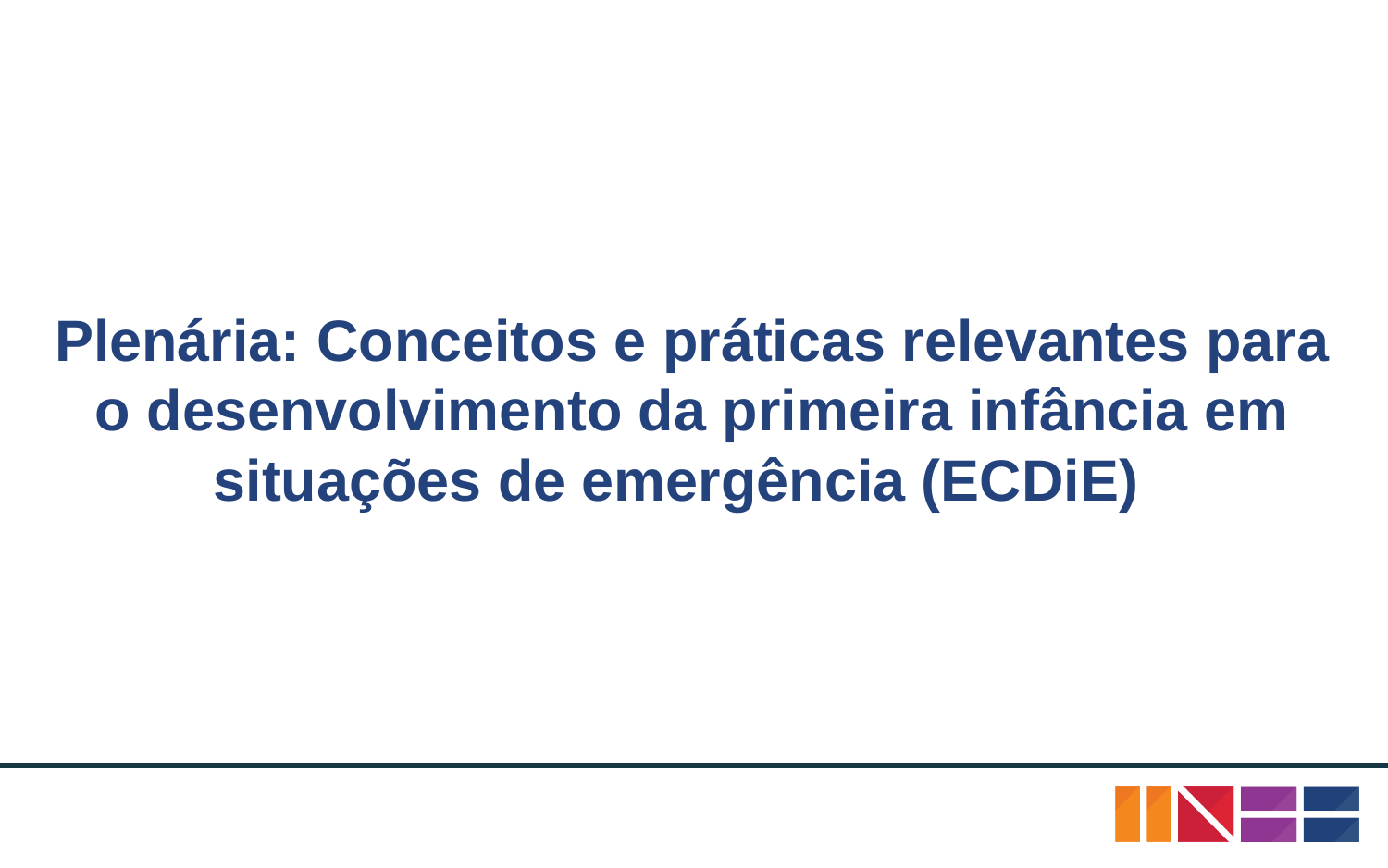

# Plenária: Conceitos e práticas relevantes para o desenvolvimento da primeira infância em situações de emergência (ECDiE)